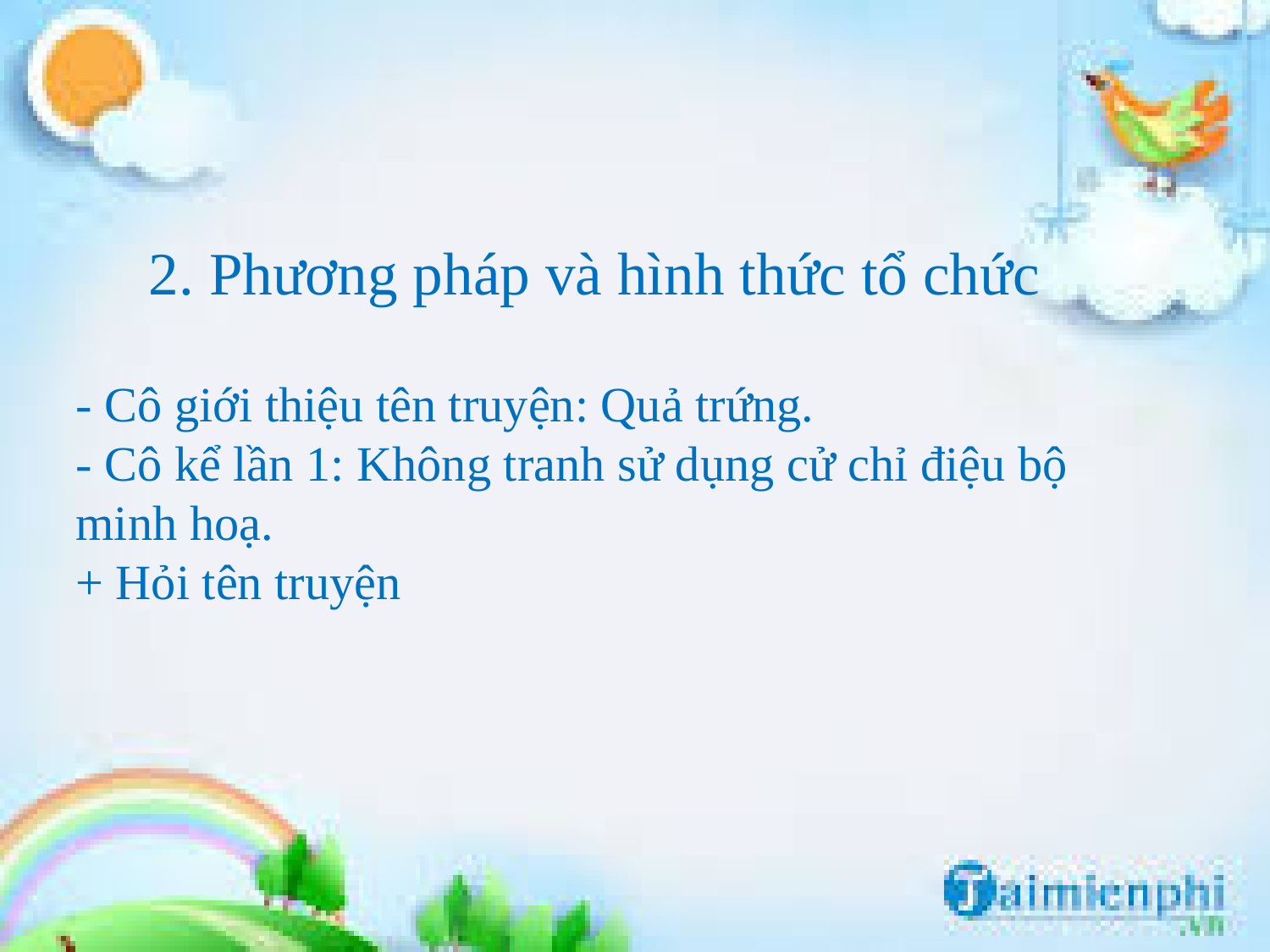

# 2. Phương pháp và hình thức tổ chức
- Cô giới thiệu tên truyện: Quả trứng.
- Cô kể lần 1: Không tranh sử dụng cử chỉ điệu bộ  minh hoạ.
+ Hỏi tên truyện